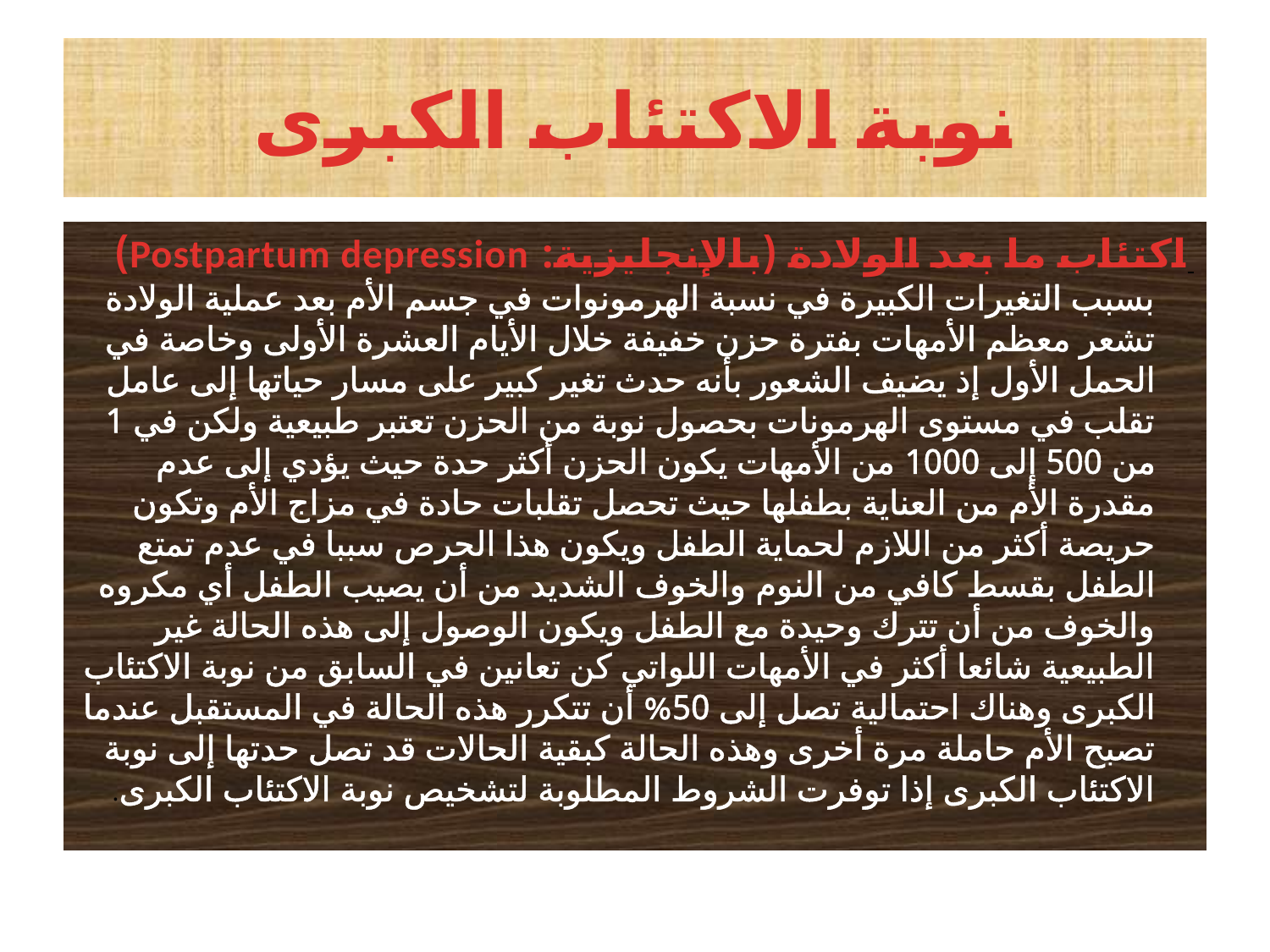

# نوبة الاكتئاب الكبرى
 اكتئاب ما بعد الولادة (بالإنجليزية: Postpartum depression) بسبب التغيرات الكبيرة في نسبة الهرمونوات في جسم الأم بعد عملية الولادة تشعر معظم الأمهات بفترة حزن خفيفة خلال الأيام العشرة الأولى وخاصة في الحمل الأول إذ يضيف الشعور بأنه حدث تغير كبير على مسار حياتها إلى عامل تقلب في مستوى الهرمونات بحصول نوبة من الحزن تعتبر طبيعية ولكن في 1 من 500 إلى 1000 من الأمهات يكون الحزن أكثر حدة حيث يؤدي إلى عدم مقدرة الأم من العناية بطفلها حيث تحصل تقلبات حادة في مزاج الأم وتكون حريصة أكثر من اللازم لحماية الطفل ويكون هذا الحرص سببا في عدم تمتع الطفل بقسط كافي من النوم والخوف الشديد من أن يصيب الطفل أي مكروه والخوف من أن تترك وحيدة مع الطفل ويكون الوصول إلى هذه الحالة غير الطبيعية شائعا أكثر في الأمهات اللواتي كن تعانين في السابق من نوبة الاكتئاب الكبرى وهناك احتمالية تصل إلى 50% أن تتكرر هذه الحالة في المستقبل عندما تصبح الأم حاملة مرة أخرى وهذه الحالة كبقية الحالات قد تصل حدتها إلى نوبة الاكتئاب الكبرى إذا توفرت الشروط المطلوبة لتشخيص نوبة الاكتئاب الكبرى.